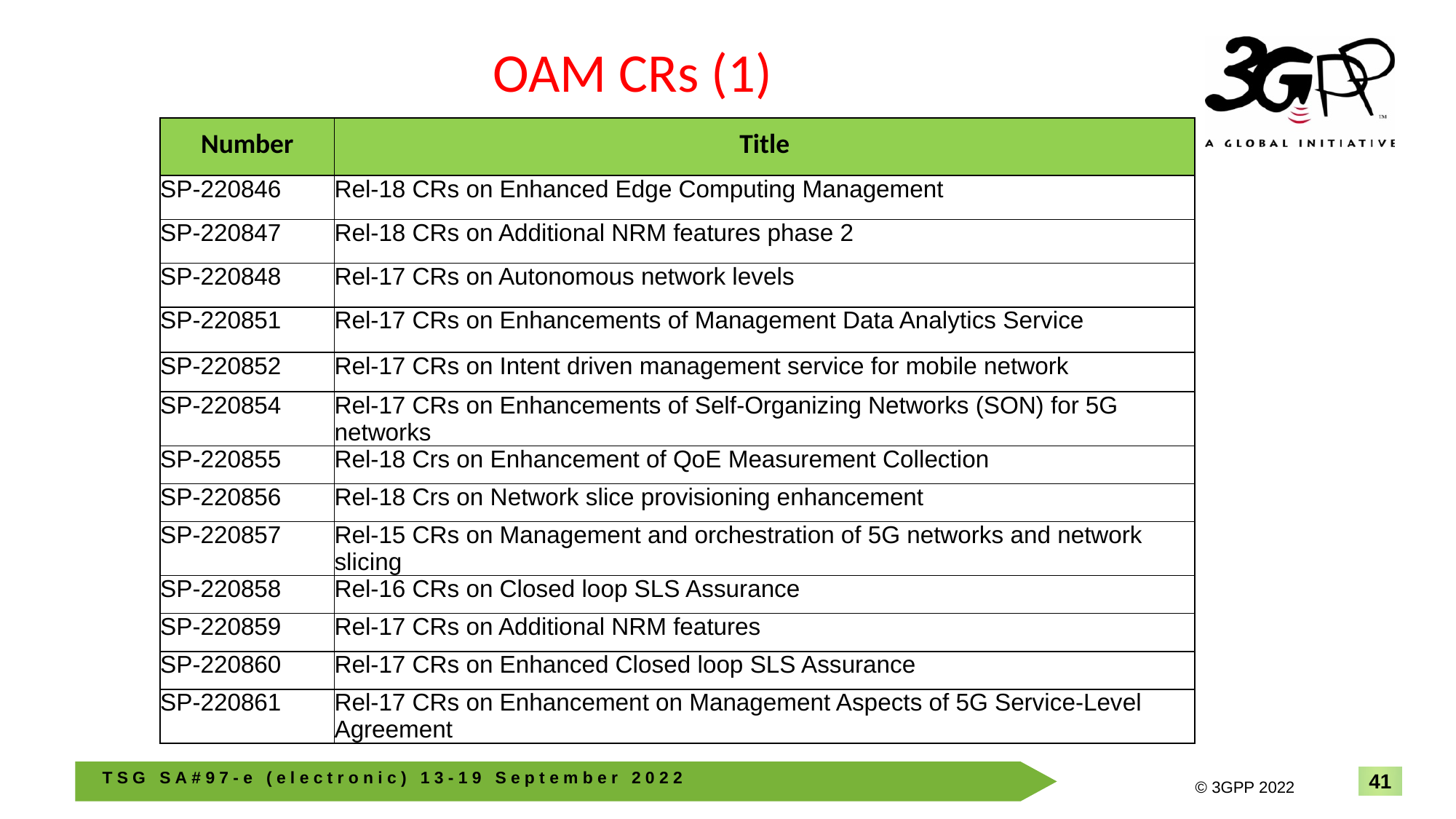

# OAM CRs (1)
| Number | Title |
| --- | --- |
| SP-220846 | Rel-18 CRs on Enhanced Edge Computing Management |
| SP-220847 | Rel-18 CRs on Additional NRM features phase 2 |
| SP-220848 | Rel-17 CRs on Autonomous network levels |
| SP-220851 | Rel-17 CRs on Enhancements of Management Data Analytics Service |
| SP-220852 | Rel-17 CRs on Intent driven management service for mobile network |
| SP-220854 | Rel-17 CRs on Enhancements of Self-Organizing Networks (SON) for 5G networks |
| SP-220855 | Rel-18 Crs on Enhancement of QoE Measurement Collection |
| SP-220856 | Rel-18 Crs on Network slice provisioning enhancement |
| SP-220857 | Rel-15 CRs on Management and orchestration of 5G networks and network slicing |
| SP-220858 | Rel-16 CRs on Closed loop SLS Assurance |
| SP-220859 | Rel-17 CRs on Additional NRM features |
| SP-220860 | Rel-17 CRs on Enhanced Closed loop SLS Assurance |
| SP-220861 | Rel-17 CRs on Enhancement on Management Aspects of 5G Service-Level Agreement |